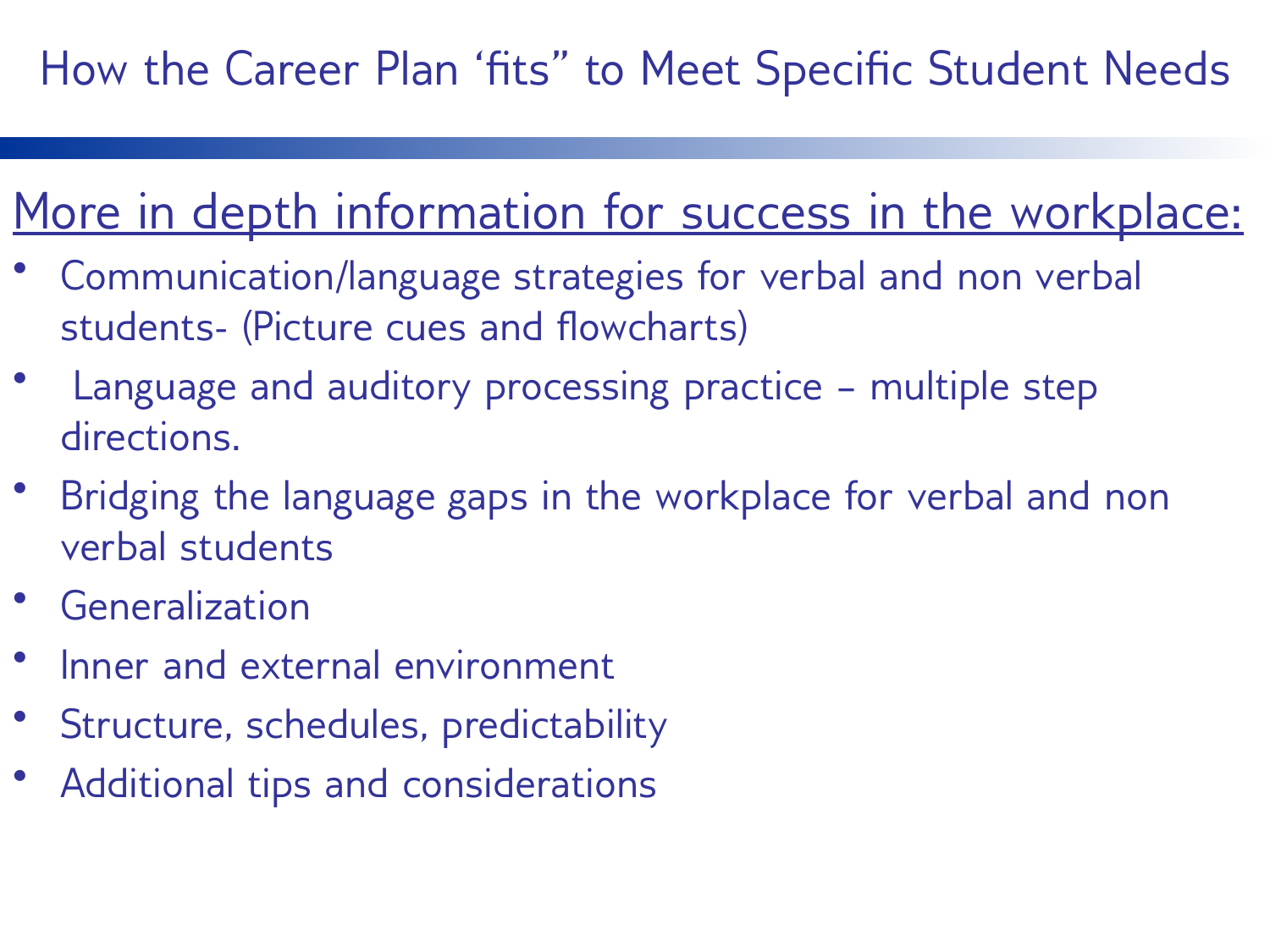

# How the Career Plan ‘fits” to Meet Specific Student Needs
More in depth information for success in the workplace:
Communication/language strategies for verbal and non verbal students- (Picture cues and flowcharts)
 Language and auditory processing practice – multiple step directions.
Bridging the language gaps in the workplace for verbal and non verbal students
Generalization
Inner and external environment
Structure, schedules, predictability
Additional tips and considerations